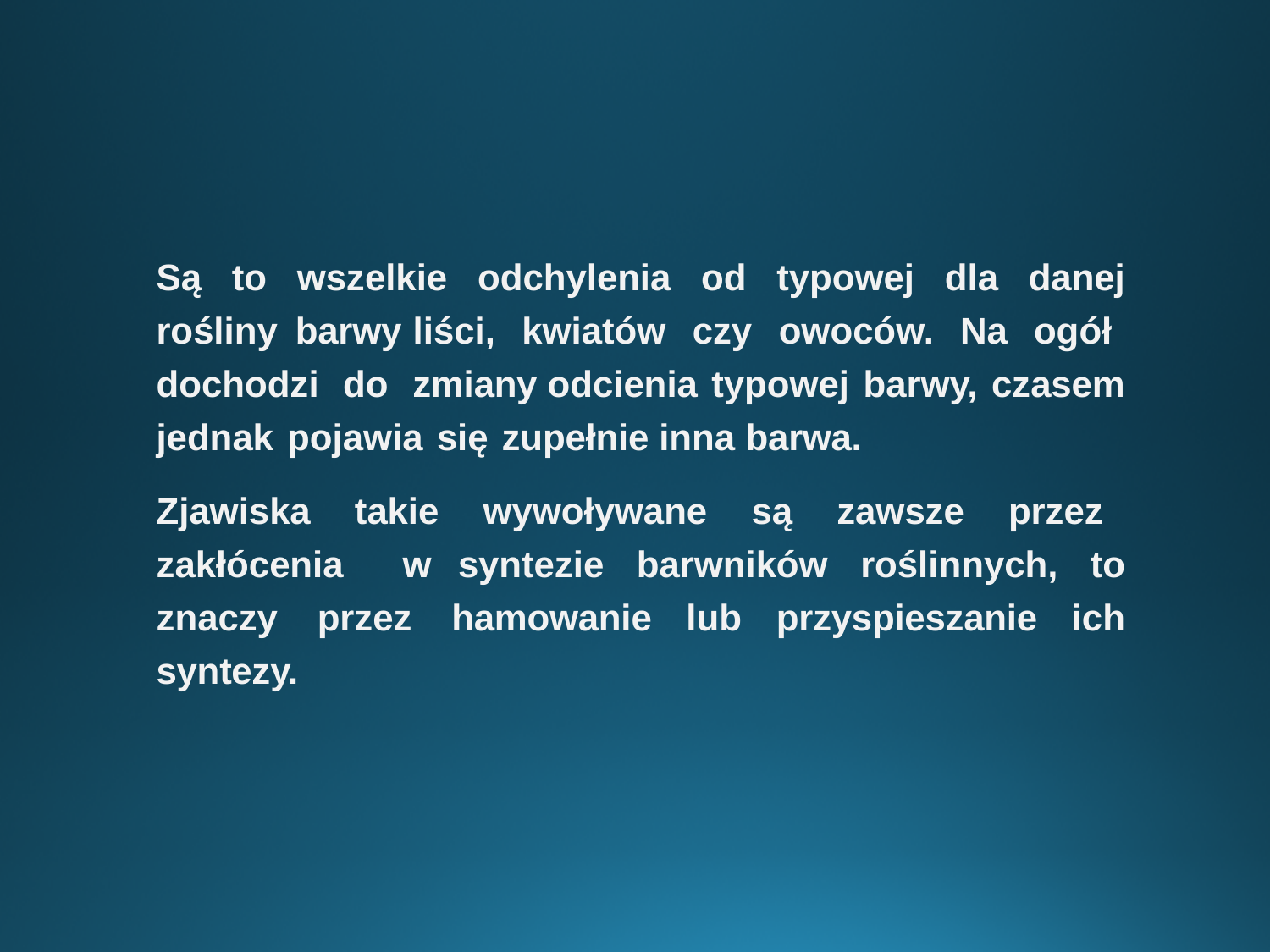

Są to wszelkie odchylenia od typowej dla danej rośliny barwy liści,  kwiatów  czy  owoców.  Na  ogół  dochodzi  do  zmiany odcienia typowej barwy, czasem jednak pojawia się zupełnie inna barwa.
	Zjawiska  takie  wywoływane  są  zawsze  przez  zakłócenia  w syntezie barwników roślinnych, to znaczy przez hamowanie lub przyspieszanie ich syntezy.